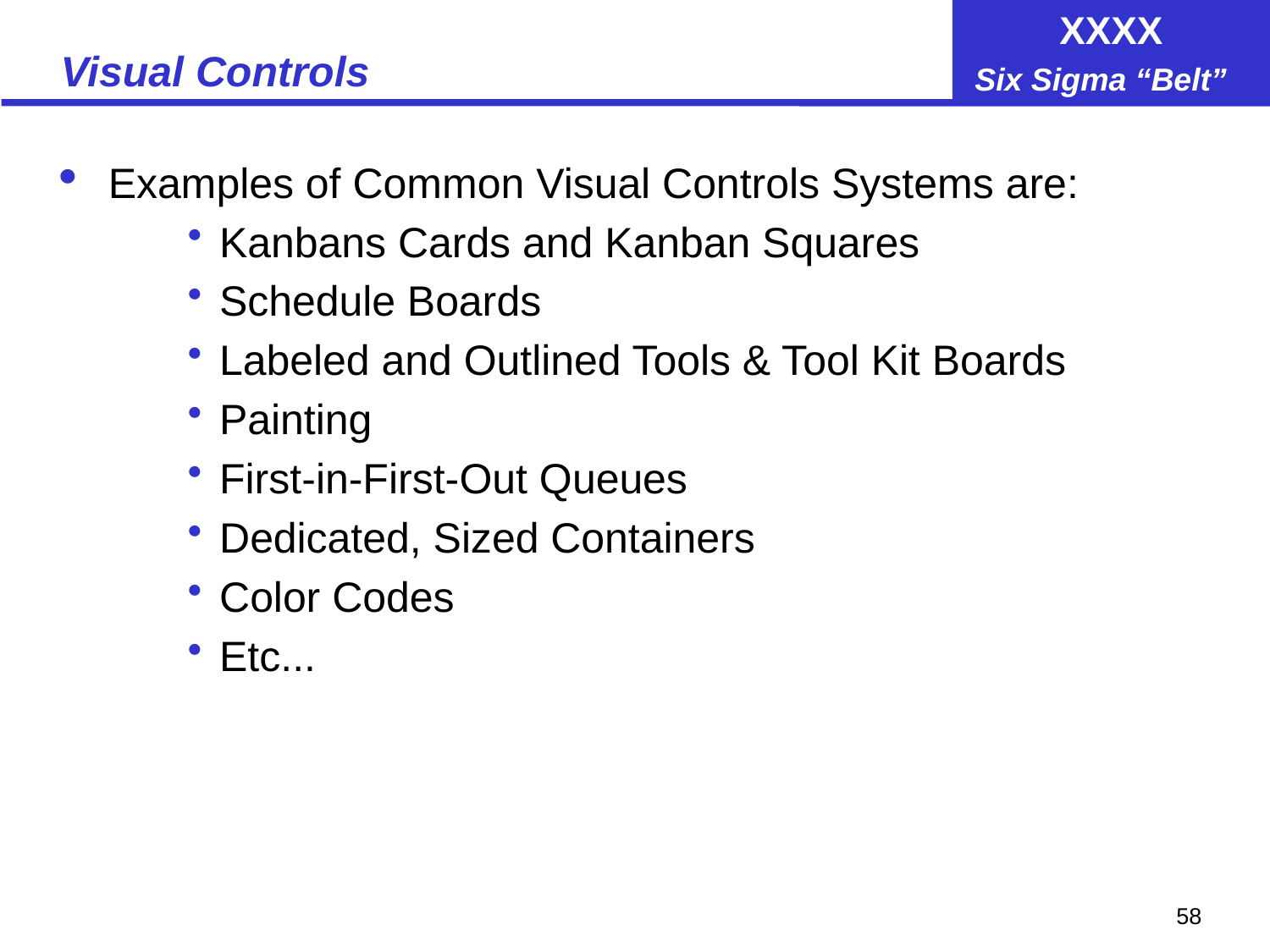

# Visual Controls
Examples of Common Visual Controls Systems are:
Kanbans Cards and Kanban Squares
Schedule Boards
Labeled and Outlined Tools & Tool Kit Boards
Painting
First-in-First-Out Queues
Dedicated, Sized Containers
Color Codes
Etc...